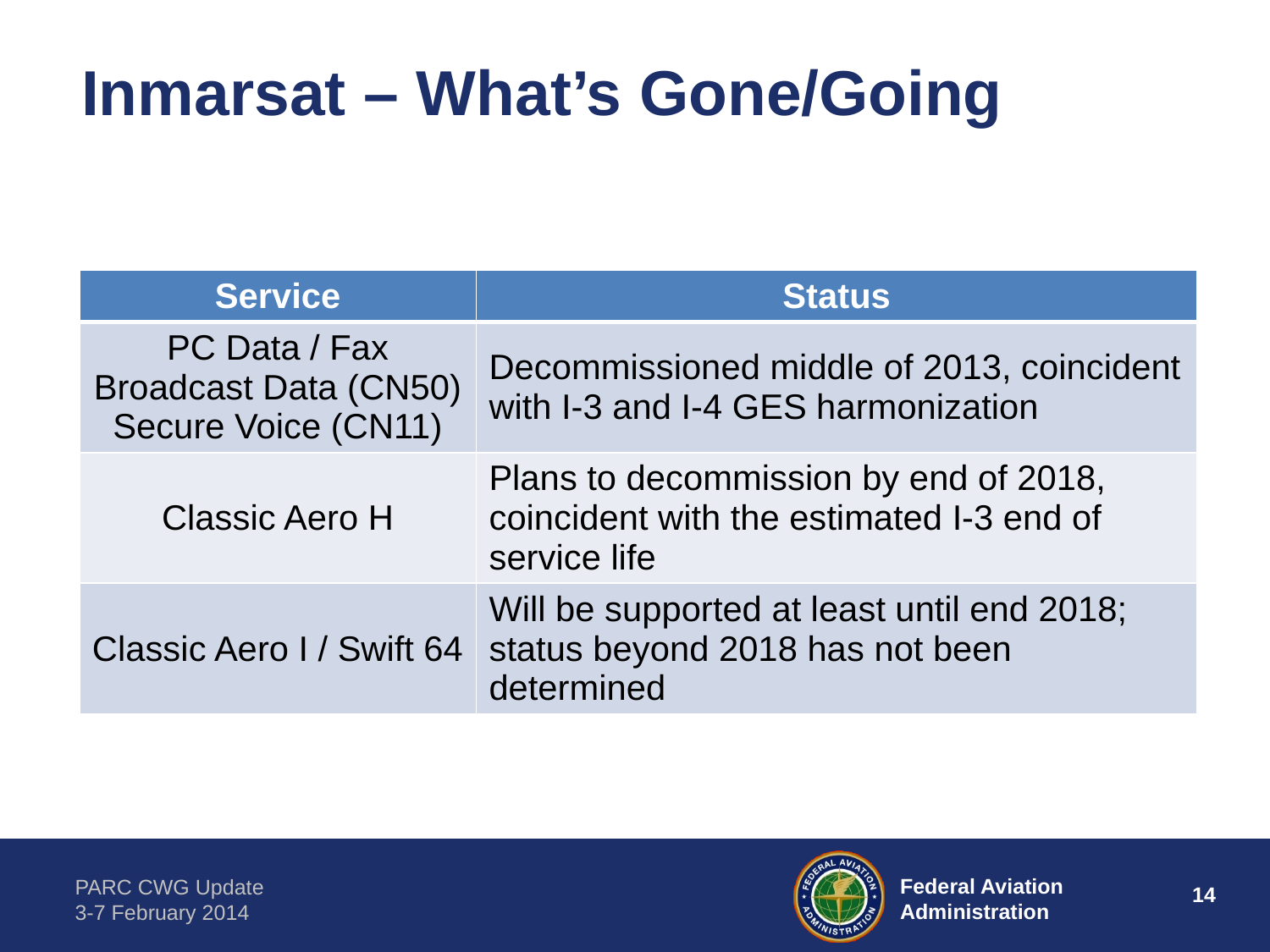

# Inmarsat – What’s Gone/Going
| Service | Status |
| --- | --- |
| PC Data / Fax Broadcast Data (CN50) Secure Voice (CN11) | Decommissioned middle of 2013, coincident with I-3 and I-4 GES harmonization |
| Classic Aero H | Plans to decommission by end of 2018, coincident with the estimated I-3 end of service life |
| Classic Aero I / Swift 64 | Will be supported at least until end 2018; status beyond 2018 has not been determined |